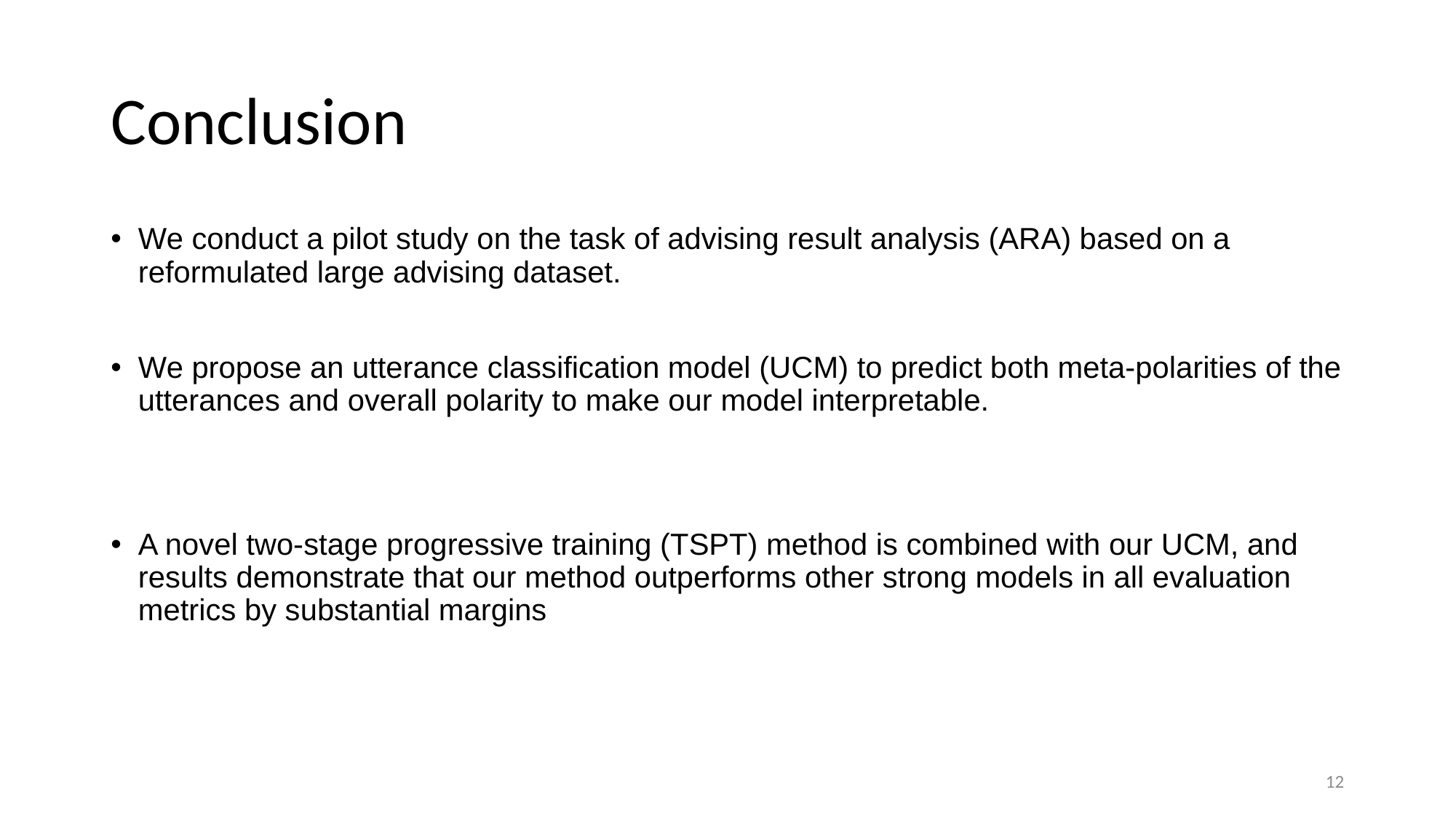

# Conclusion
We conduct a pilot study on the task of advising result analysis (ARA) based on a reformulated large advising dataset.

We propose an utterance classification model (UCM) to predict both meta-polarities of the utterances and overall polarity to make our model interpretable.

A novel two-stage progressive training (TSPT) method is combined with our UCM, and results demonstrate that our method outperforms other strong models in all evaluation metrics by substantial margins
12